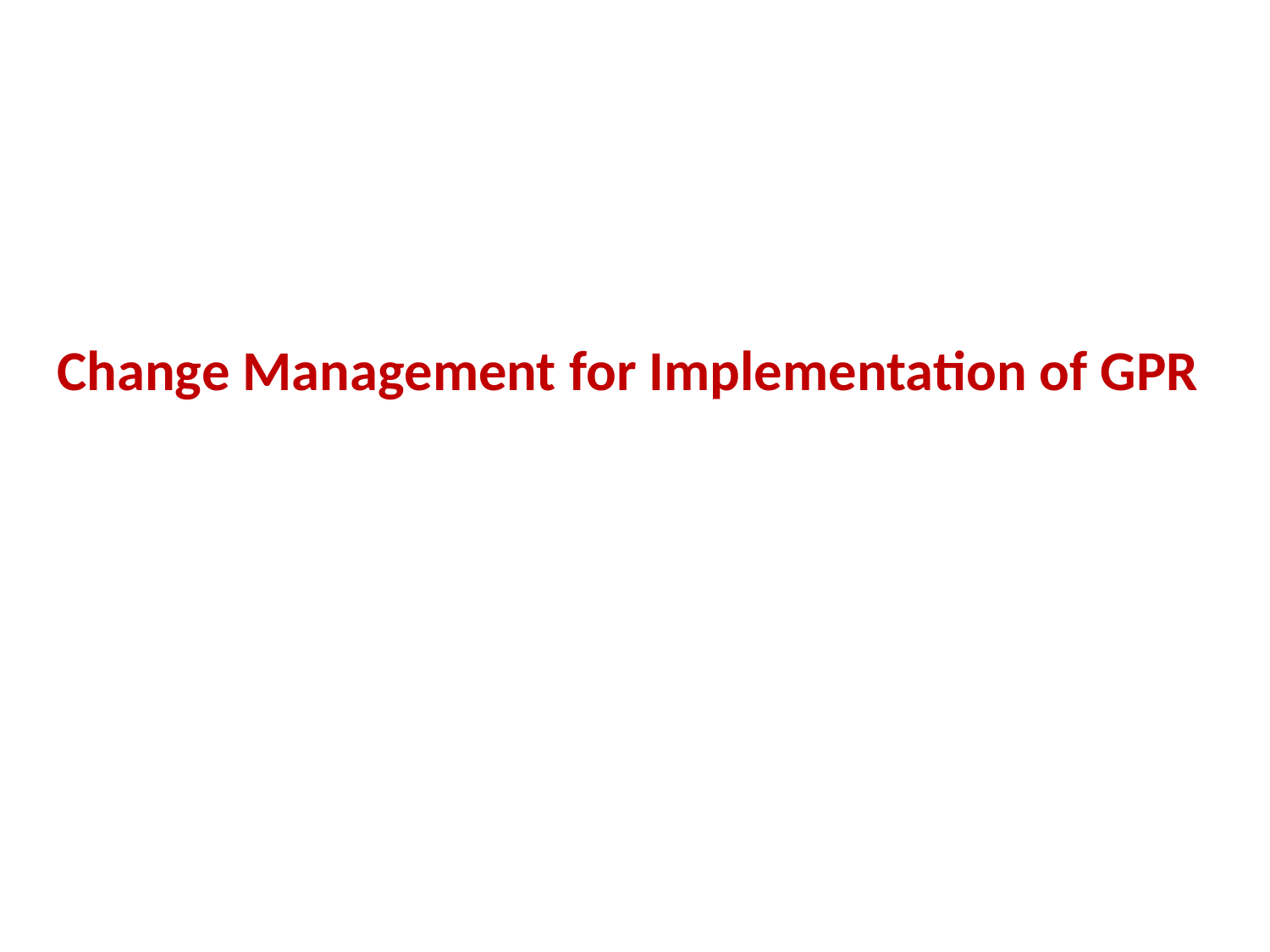

#
 Change Management for Implementation of GPR